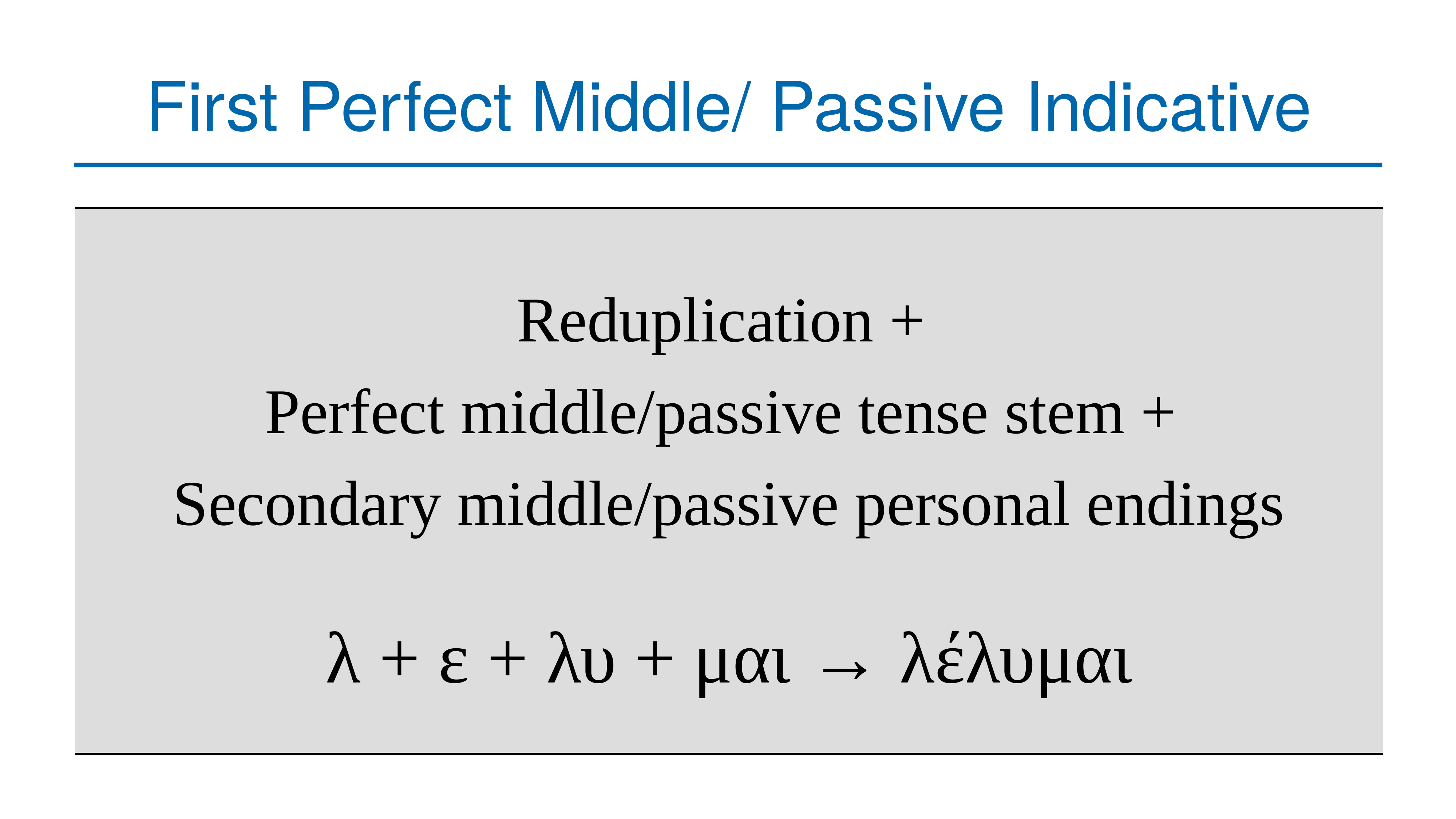

# First Perfect Middle/ Passive Indicative
| Reduplication + Perfect middle/passive tense stem + Secondary middle/passive personal endings λ + ε + λυ + μαι → λέλυμαι |
| --- |